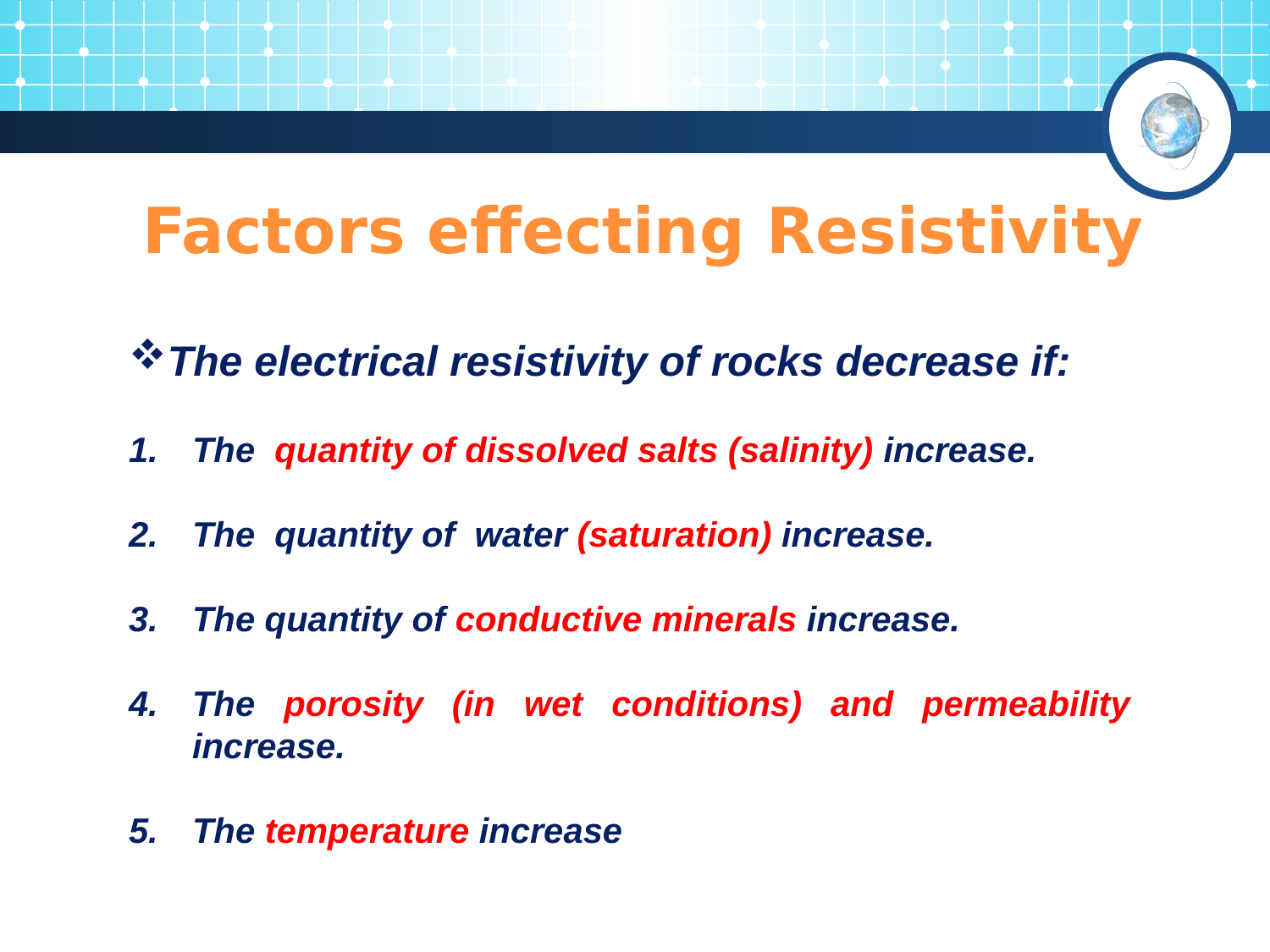

Factors effecting Resistivity
The electrical resistivity of rocks decrease if:

The  quantity of dissolved salts (salinity) increase.

The  quantity of  water (saturation) increase.

The quantity of conductive minerals increase.

The porosity (in wet conditions) and permeability increase.

The temperature increase